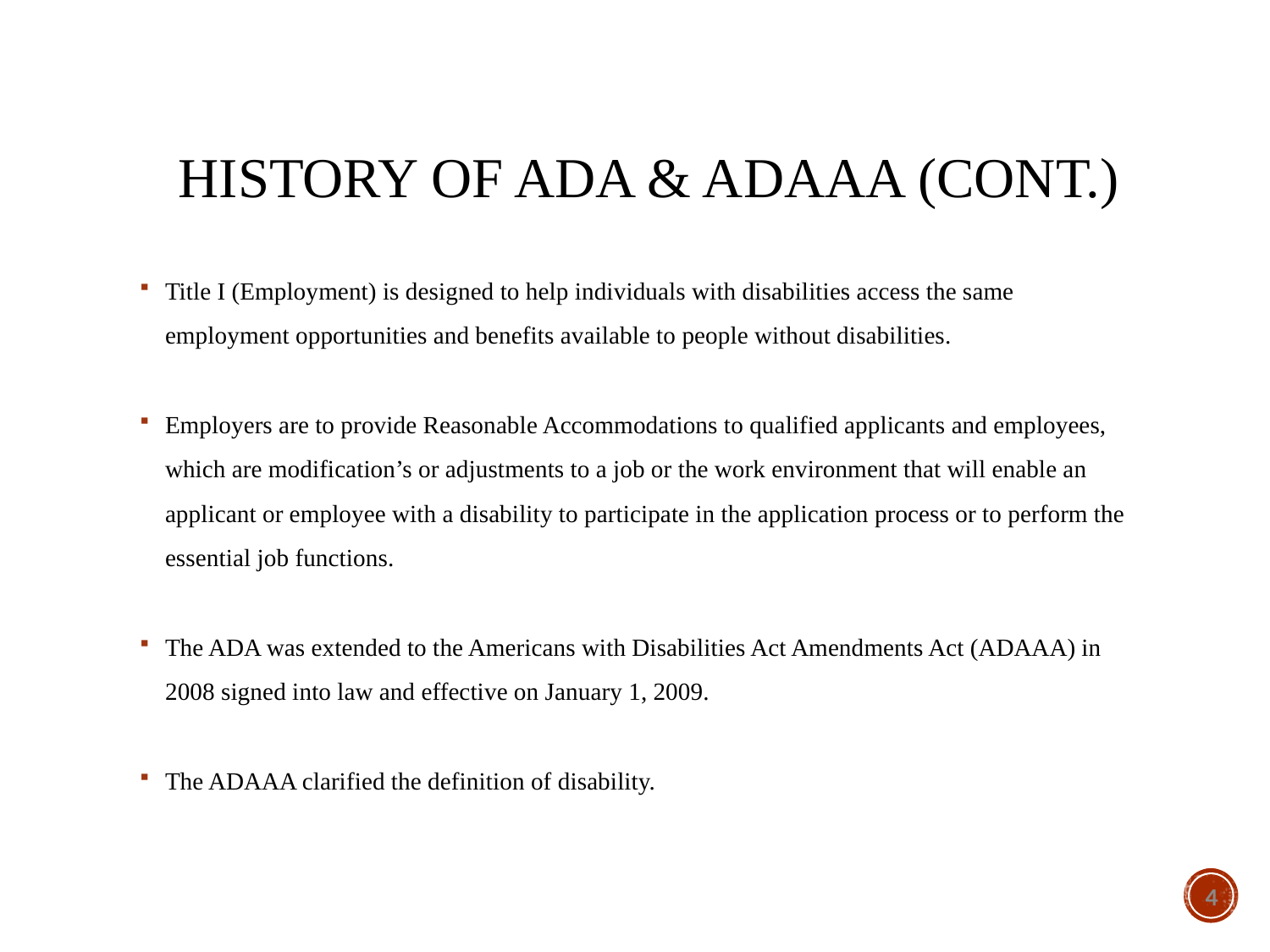

# HISTORY OF ADA & ADAAA (Cont.)
Title I (Employment) is designed to help individuals with disabilities access the same employment opportunities and benefits available to people without disabilities.

Employers are to provide Reasonable Accommodations to qualified applicants and employees, which are modification’s or adjustments to a job or the work environment that will enable an applicant or employee with a disability to participate in the application process or to perform the essential job functions.

The ADA was extended to the Americans with Disabilities Act Amendments Act (ADAAA) in 2008 signed into law and effective on January 1, 2009.

The ADAAA clarified the definition of disability.

4